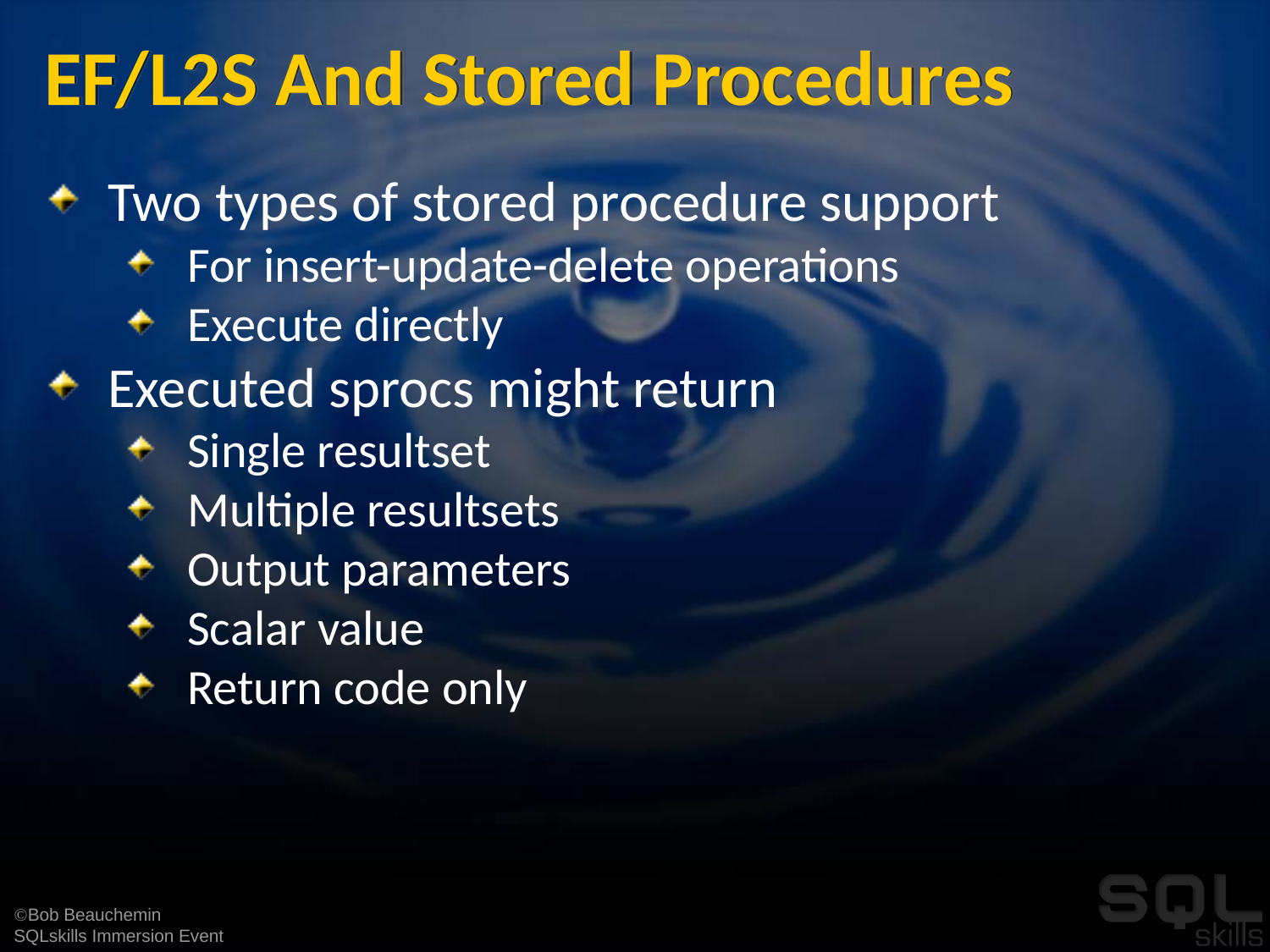

# EF/L2S And Stored Procedures
Two types of stored procedure support
For insert-update-delete operations
Execute directly
Executed sprocs might return
Single resultset
Multiple resultsets
Output parameters
Scalar value
Return code only